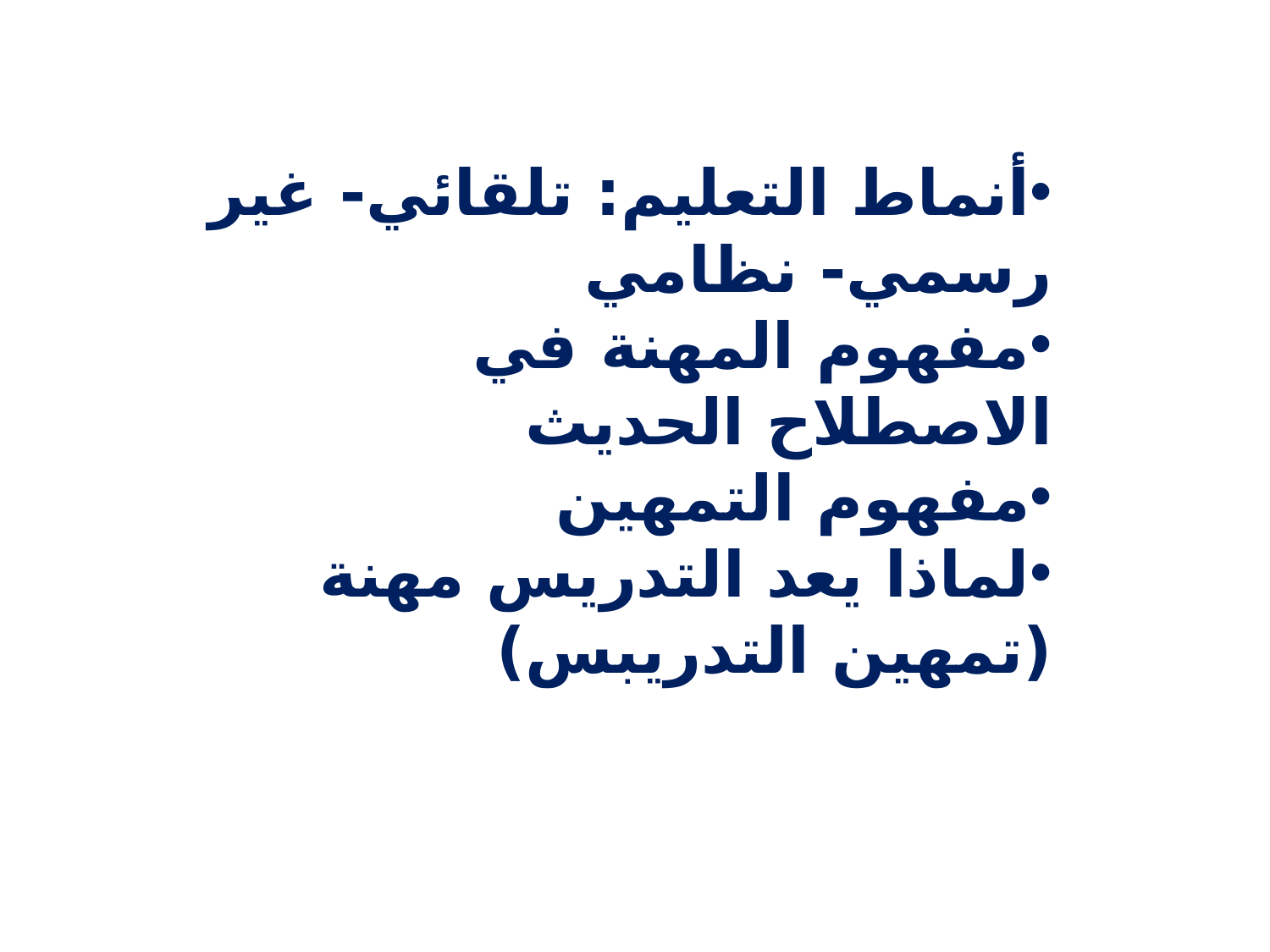

أنماط التعليم: تلقائي- غير رسمي- نظامي
مفهوم المهنة في الاصطلاح الحديث
مفهوم التمهين
لماذا يعد التدريس مهنة (تمهين التدريبس)